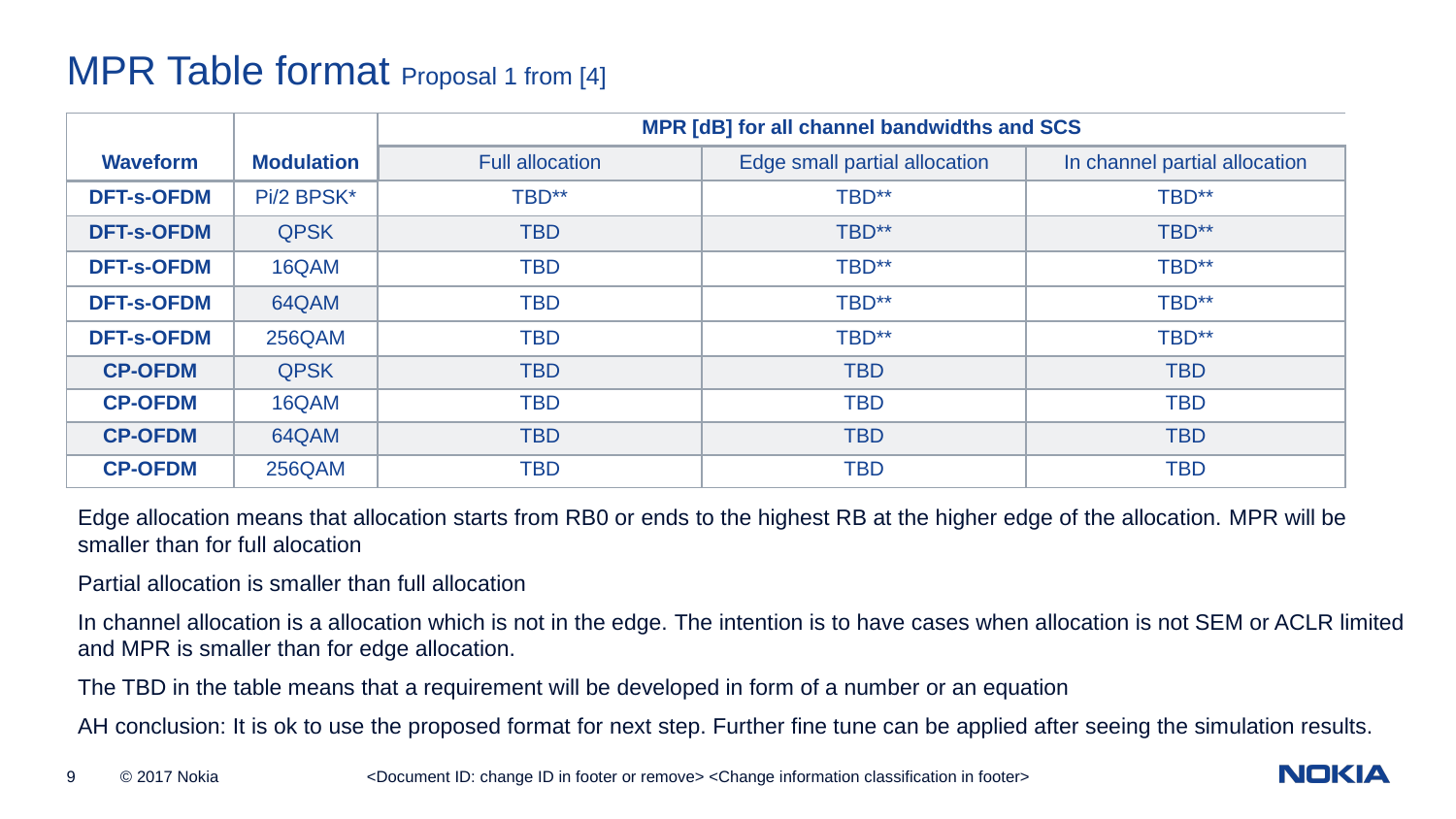

MPR Table format Proposal 1 from [4]

| Waveform | Modulation | MPR [dB] for all channel bandwidths and SCS |  |  |
| --- | --- | --- | --- | --- |
|  |  | Full allocation | Edge small partial allocation | In channel partial allocation |
| DFT-s-OFDM | Pi/2 BPSK\* | TBD\*\* | TBD\*\* | TBD\*\* |
| DFT-s-OFDM | QPSK | TBD | TBD\*\* | TBD\*\* |
| DFT-s-OFDM | 16QAM | TBD | TBD\*\* | TBD\*\* |
| DFT-s-OFDM | 64QAM | TBD | TBD\*\* | TBD\*\* |
| DFT-s-OFDM | 256QAM | TBD | TBD\*\* | TBD\*\* |
| CP-OFDM | QPSK | TBD | TBD | TBD |
| CP-OFDM | 16QAM | TBD | TBD | TBD |
| CP-OFDM | 64QAM | TBD | TBD | TBD |
| CP-OFDM | 256QAM | TBD | TBD | TBD |

Edge allocation means that allocation starts from RB0 or ends to the highest RB at the higher edge of the allocation. MPR will be smaller than for full alocation
Partial allocation is smaller than full allocation
In channel allocation is a allocation which is not in the edge. The intention is to have cases when allocation is not SEM or ACLR limited and MPR is smaller than for edge allocation.
The TBD in the table means that a requirement will be developed in form of a number or an equation
AH conclusion: It is ok to use the proposed format for next step. Further fine tune can be applied after seeing the simulation results.
<Document ID: change ID in footer or remove> <Change information classification in footer>